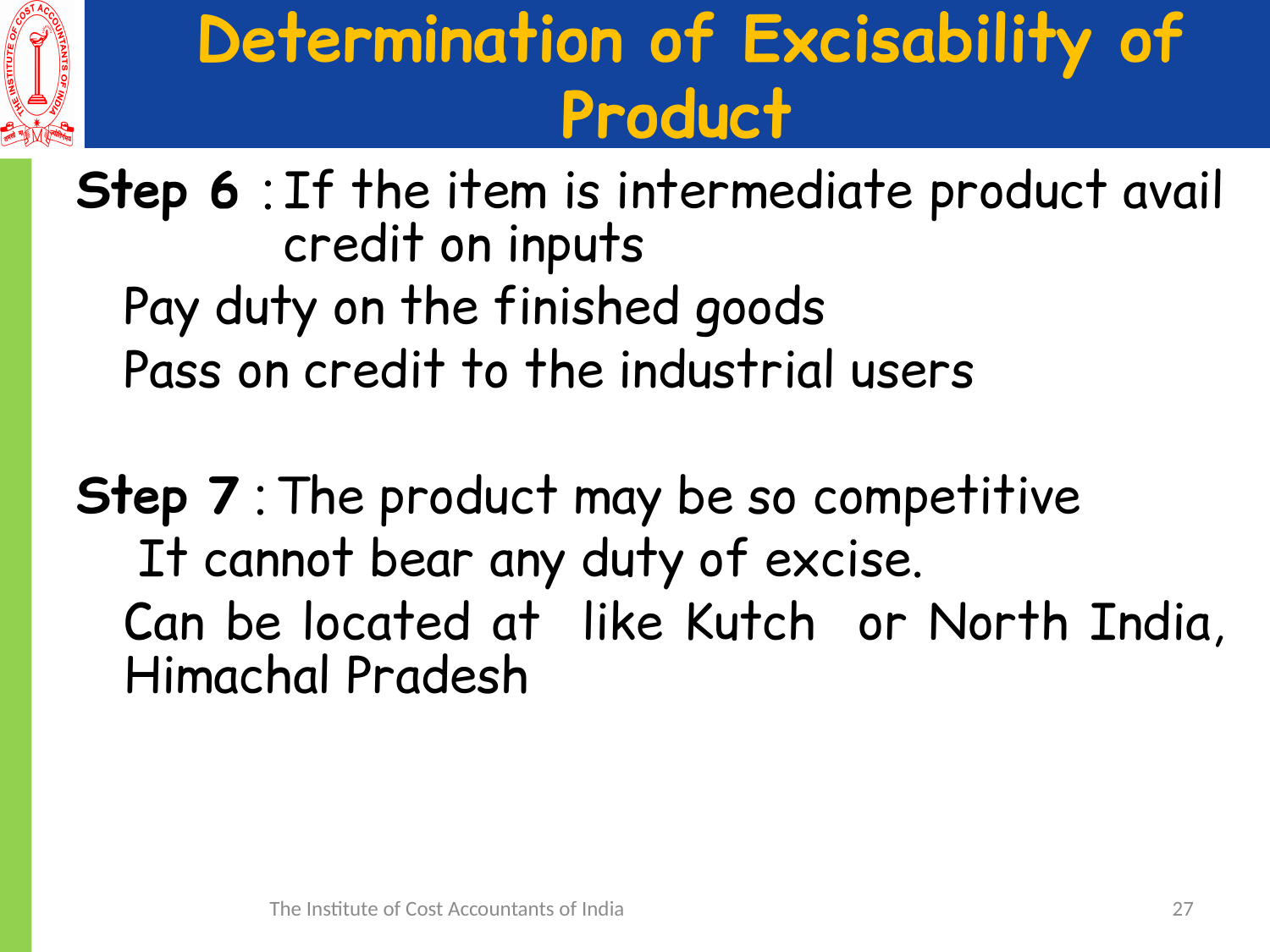

# Determination of Excisability of Product
Step 6 :	If the item is intermediate product avail credit on inputs
	Pay duty on the finished goods
	Pass on credit to the industrial users

Step 7 :	The product may be so competitive
	 It cannot bear any duty of excise.
	Can be located at  like Kutch  or North India, Himachal Pradesh
The Institute of Cost Accountants of India
27